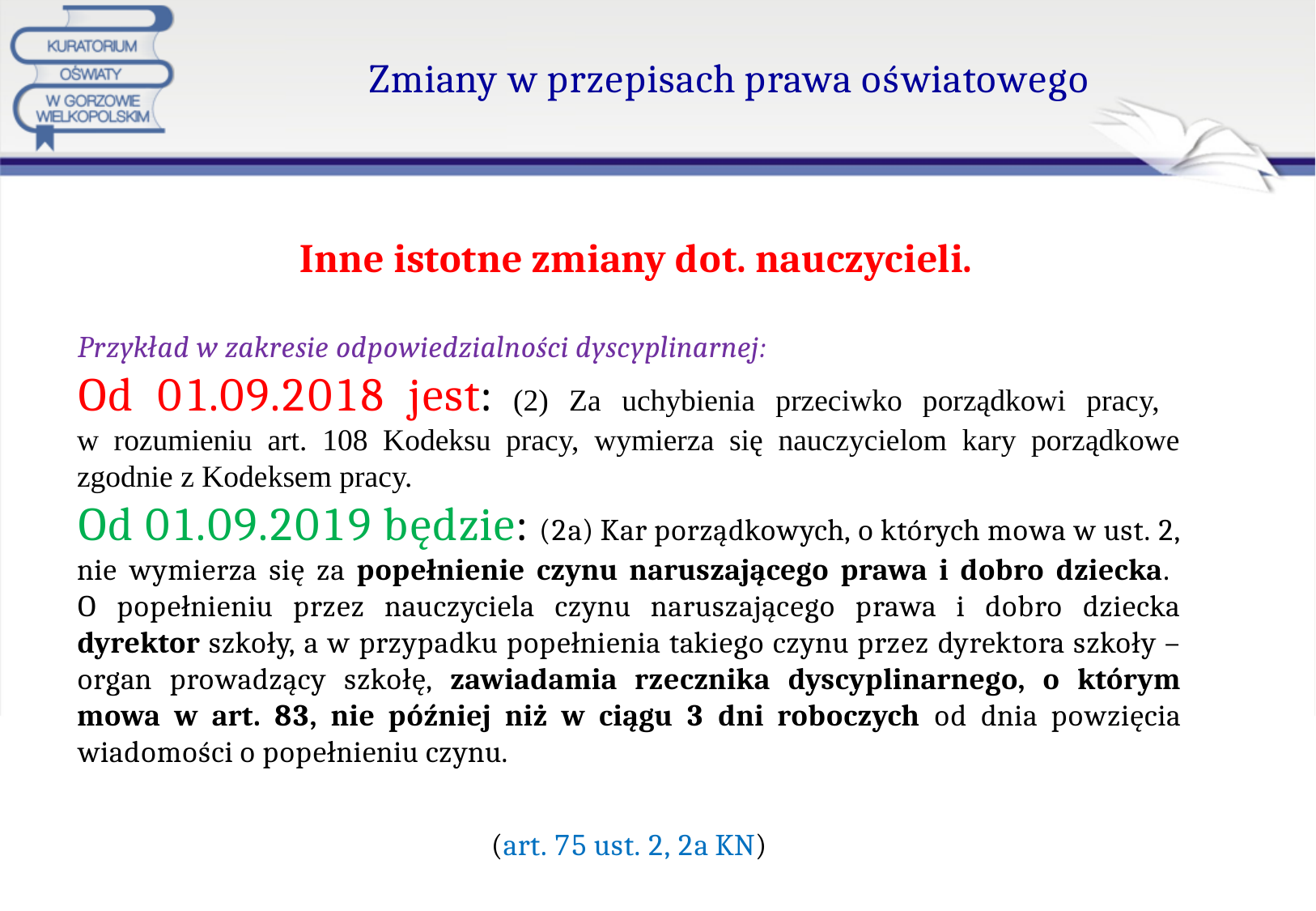

Zmiany w przepisach prawa oświatowego
Inne istotne zmiany dot. nauczycieli.
Przykład w zakresie odpowiedzialności dyscyplinarnej:
Od 01.09.2018 jest: (2) Za uchybienia przeciwko porządkowi pracy,
w rozumieniu art. 108 Kodeksu pracy, wymierza się nauczycielom kary porządkowe zgodnie z Kodeksem pracy.
Od 01.09.2019 będzie: (2a) Kar porządkowych, o których mowa w ust. 2, nie wymierza się za popełnienie czynu naruszającego prawa i dobro dziecka.
O popełnieniu przez nauczyciela czynu naruszającego prawa i dobro dziecka dyrektor szkoły, a w przypadku popełnienia takiego czynu przez dyrektora szkoły – organ prowadzący szkołę, zawiadamia rzecznika dyscyplinarnego, o którym mowa w art. 83, nie później niż w ciągu 3 dni roboczych od dnia powzięcia wiadomości o popełnieniu czynu.

(art. 75 ust. 2, 2a KN)